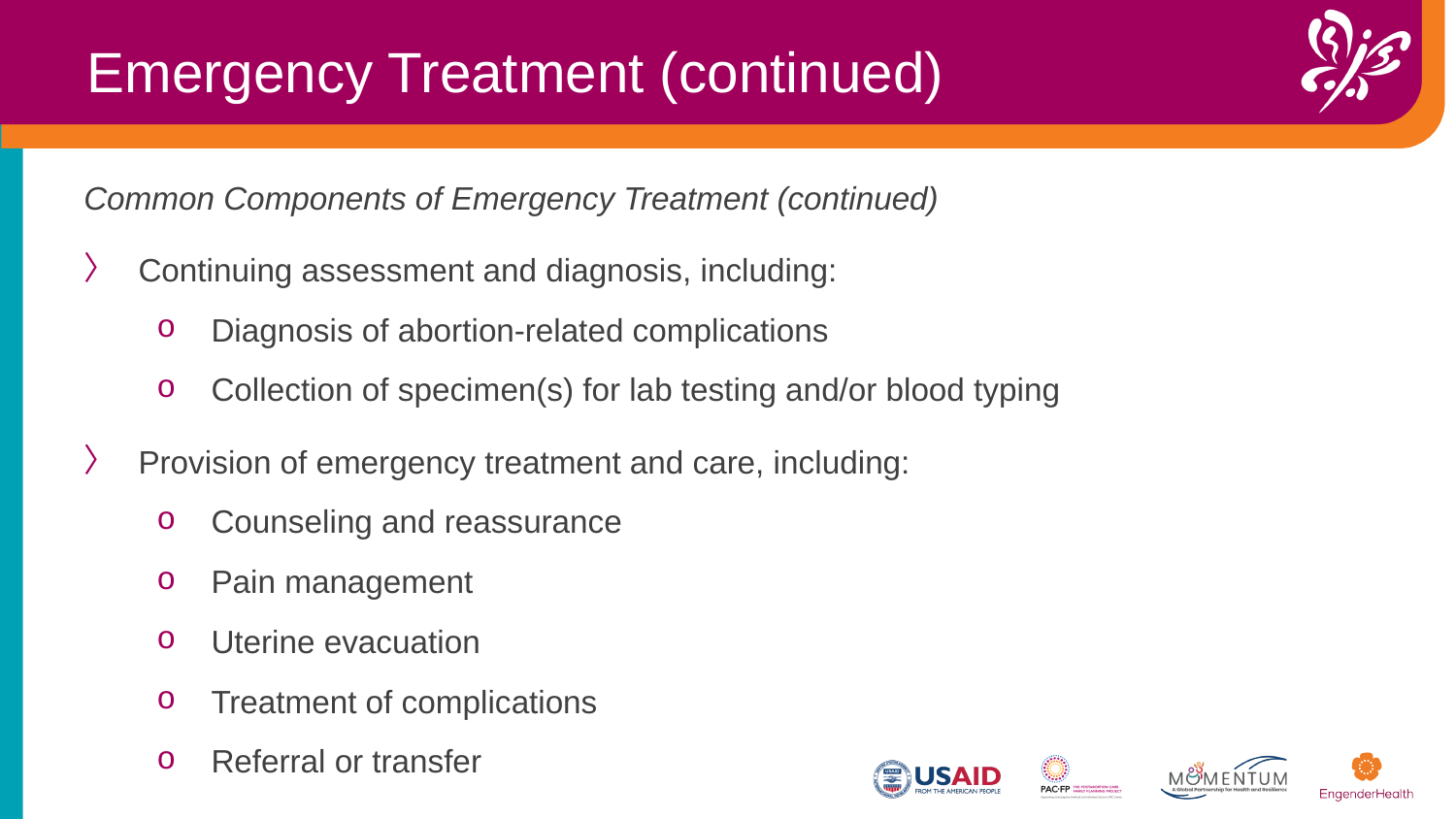

Emergency Treatment (continued)
Common Components of Emergency Treatment (continued)
Continuing assessment and diagnosis, including:
Diagnosis of abortion-related complications
Collection of specimen(s) for lab testing and/or blood typing
Provision of emergency treatment and care, including:
Counseling and reassurance
Pain management
Uterine evacuation
Treatment of complications
Referral or transfer